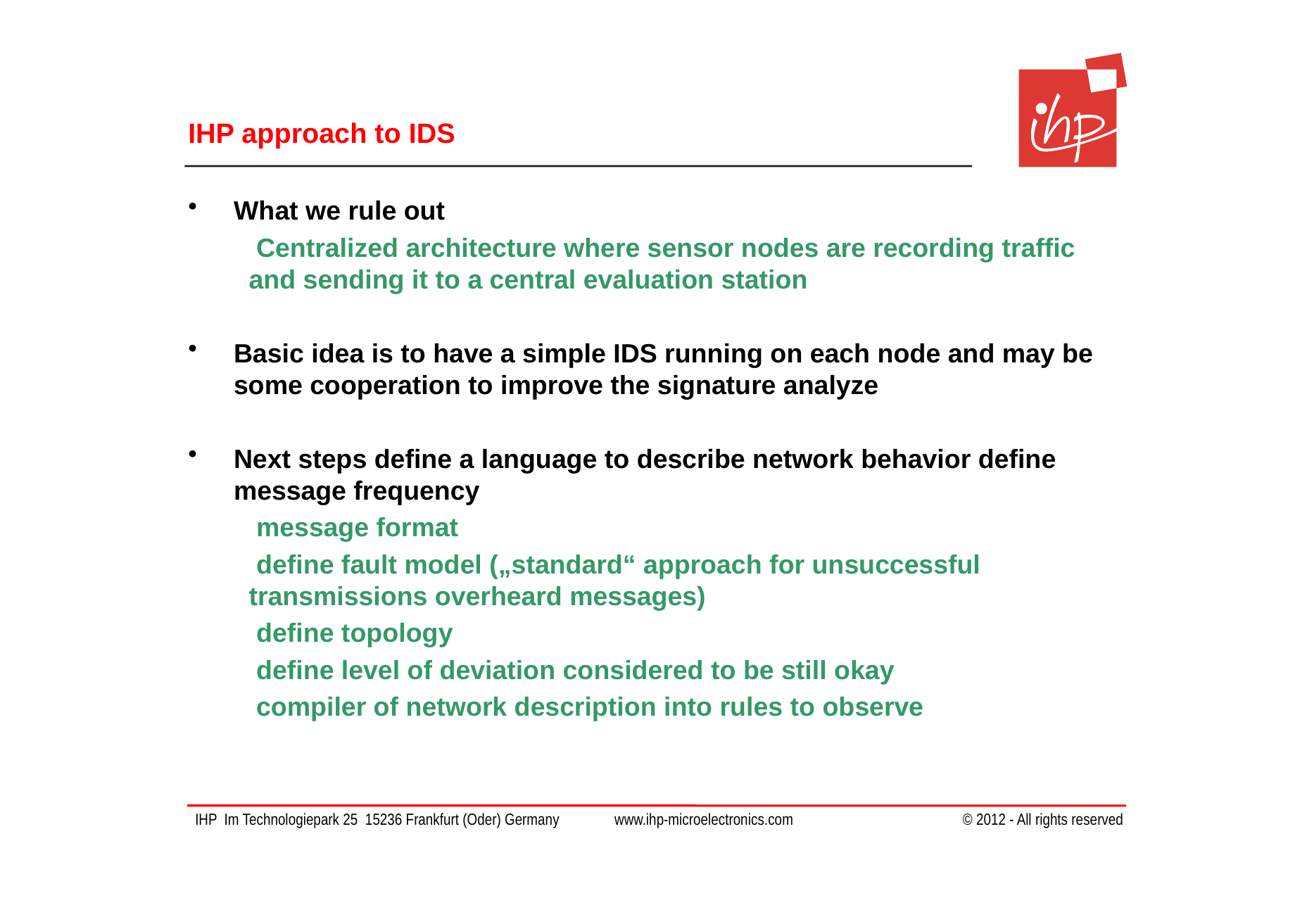

# IHP approach to IDS
What we rule out
 Centralized architecture where sensor nodes are recording traffic and sending it to a central evaluation station

Basic idea is to have a simple IDS running on each node and may be some cooperation to improve the signature analyze

Next steps define a language to describe network behavior define message frequency
 message format
 define fault model („standard“ approach for unsuccessful transmissions overheard messages)
 define topology
 define level of deviation considered to be still okay
 compiler of network description into rules to observe